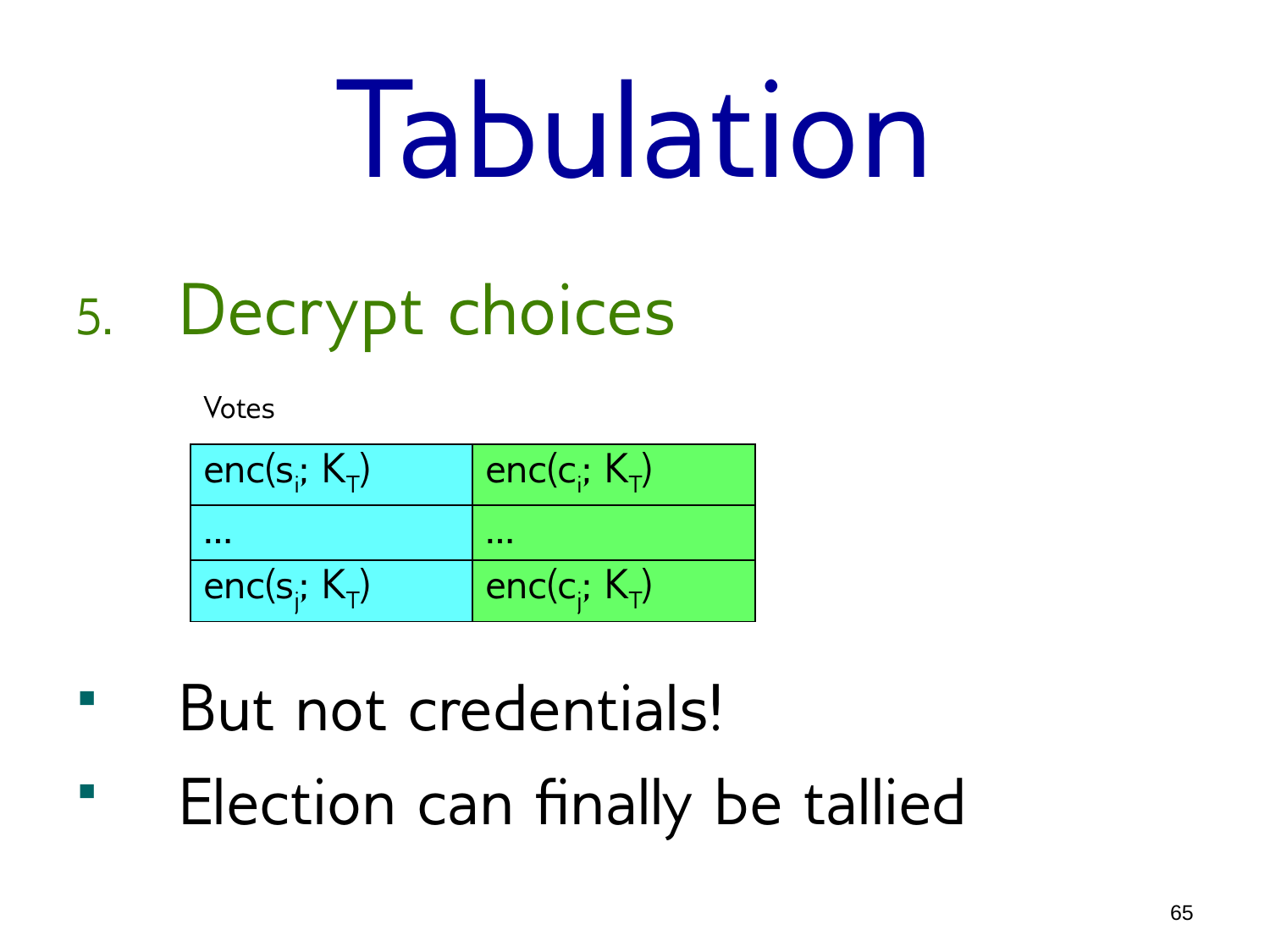

# Tabulation
Decrypt choices

But not credentials!
Election can finally be tallied

Votes
| enc(si; KT) | enc(ci; KT) |
| --- | --- |
| … | … |
| enc(sj; KT) | enc(cj; KT) |
65